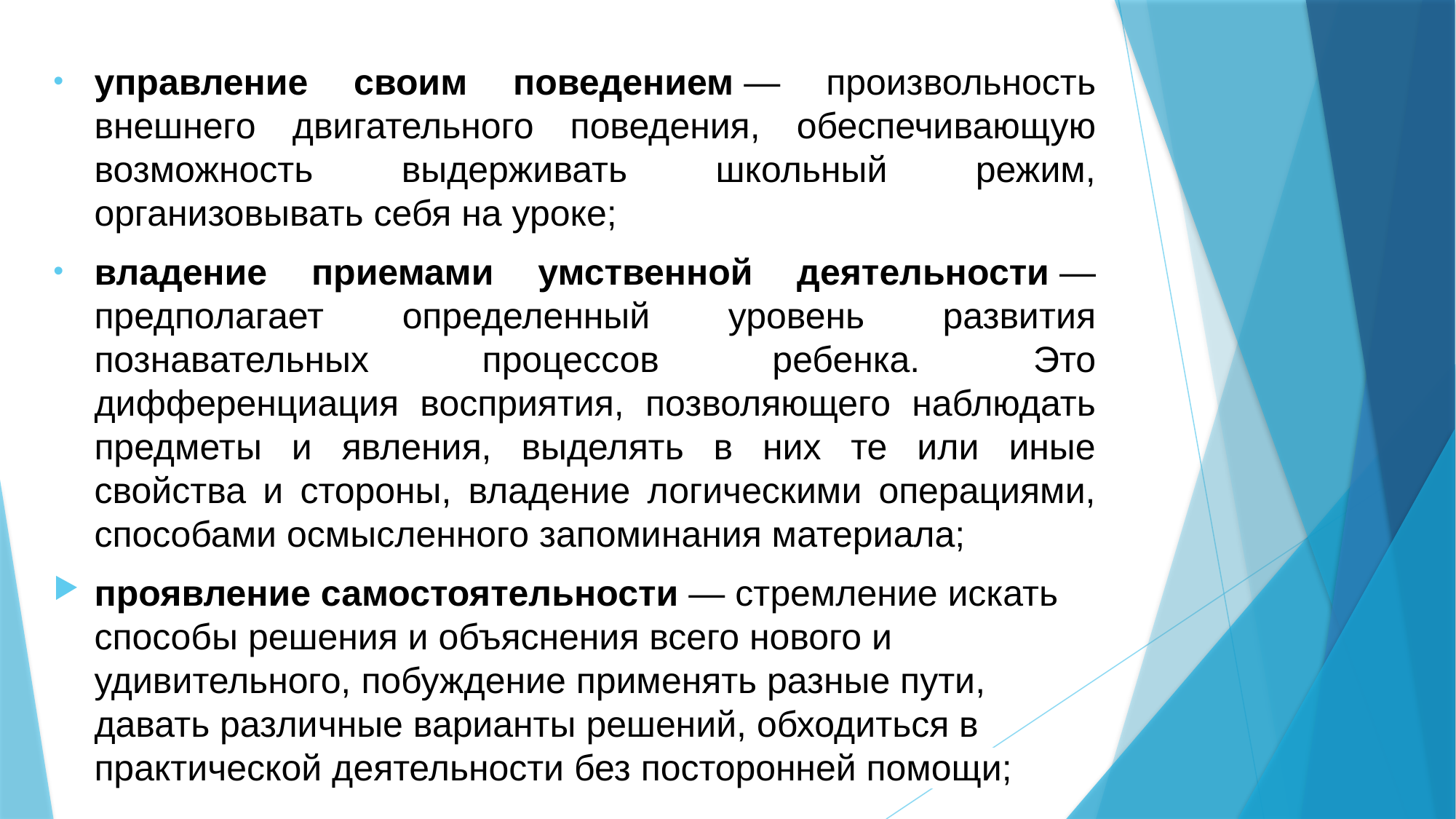

управление своим поведением — произвольность внешнего двигательного поведения, обеспечивающую возможность выдерживать школьный режим, организовывать себя на уроке;
владение приемами умственной деятельности — предполагает определенный уровень развития познавательных процессов ребенка. Это дифференциация восприятия, позволяющего наблюдать предметы и явления, выделять в них те или иные свойства и стороны, владение логическими операциями, способами осмысленного запоминания материала;
проявление самостоятельности — стремление искать способы решения и объяснения всего нового и удивительного, побуждение применять разные пути, давать различные варианты решений, обходиться в практической деятельности без посторонней помощи;